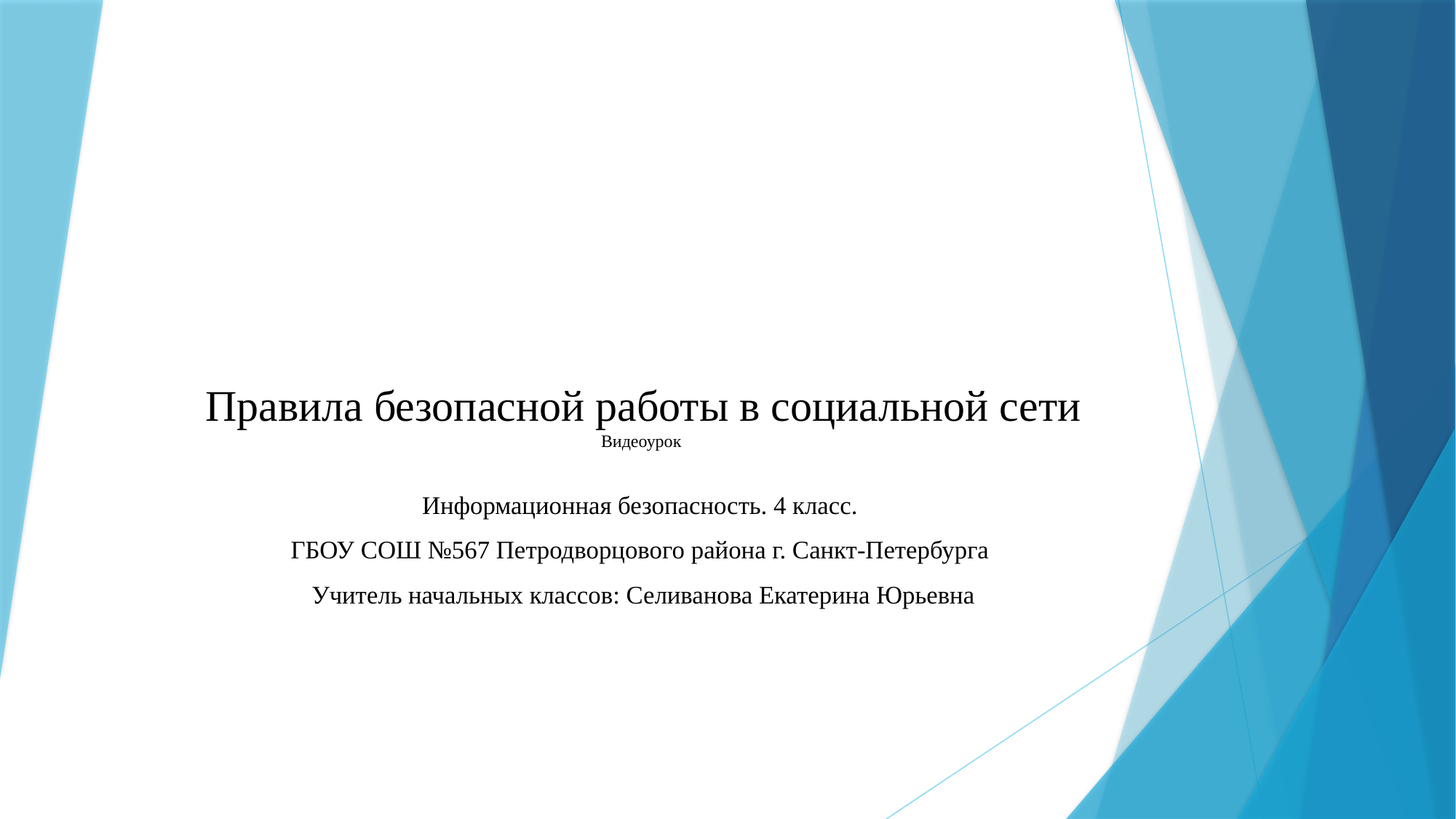

# Правила безопасной работы в социальной сети Видеоурок
Информационная безопасность. 4 класс.
ГБОУ СОШ №567 Петродворцового района г. Санкт-Петербурга
Учитель начальных классов: Селиванова Екатерина Юрьевна